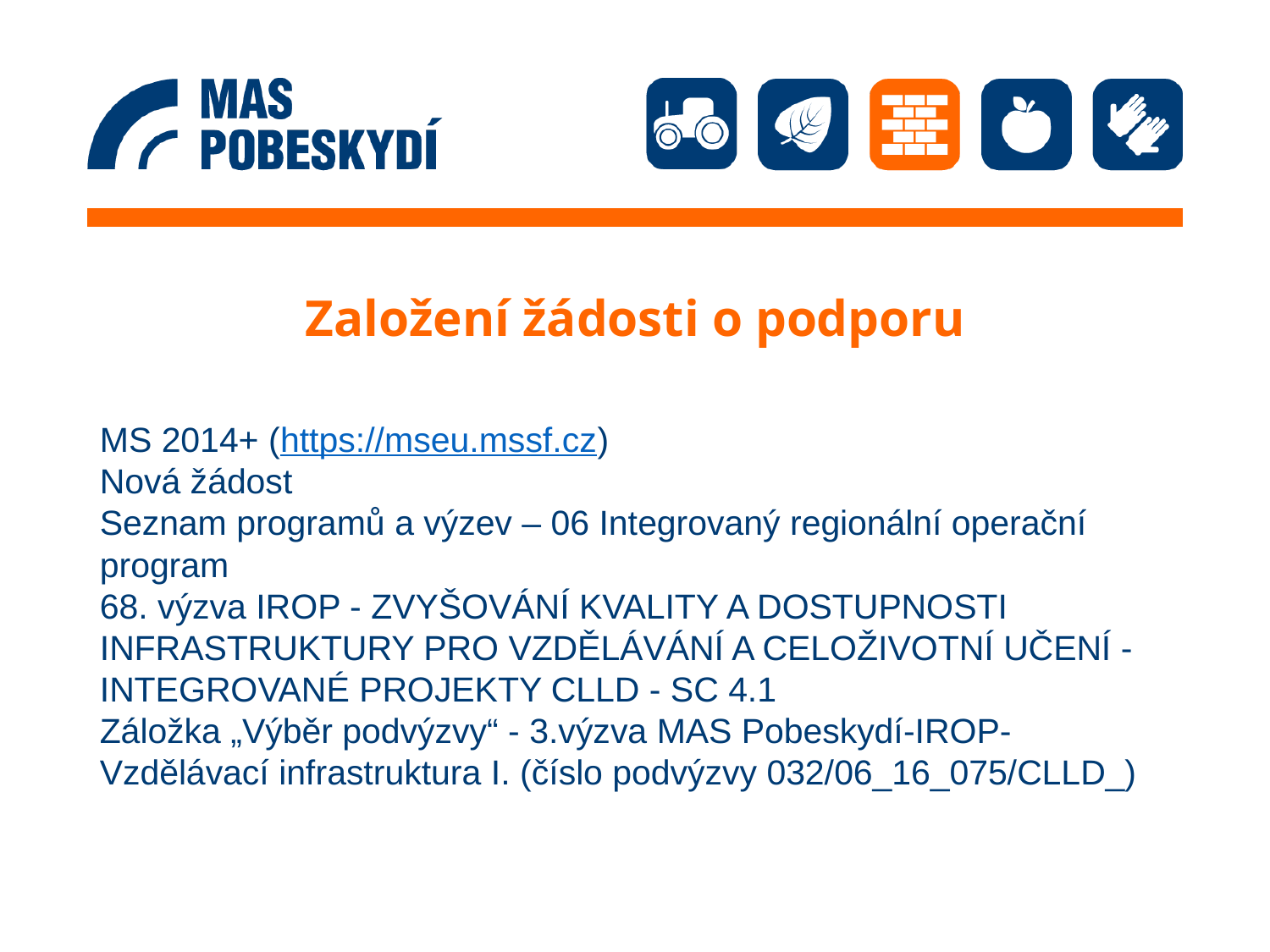

# Založení žádosti o podporu
MS 2014+ (https://mseu.mssf.cz)
Nová žádost
Seznam programů a výzev – 06 Integrovaný regionální operační program
68. výzva IROP - ZVYŠOVÁNÍ KVALITY A DOSTUPNOSTI INFRASTRUKTURY PRO VZDĚLÁVÁNÍ A CELOŽIVOTNÍ UČENÍ - INTEGROVANÉ PROJEKTY CLLD - SC 4.1
Záložka „Výběr podvýzvy“ - 3.výzva MAS Pobeskydí-IROP-Vzdělávací infrastruktura I. (číslo podvýzvy 032/06_16_075/CLLD_)